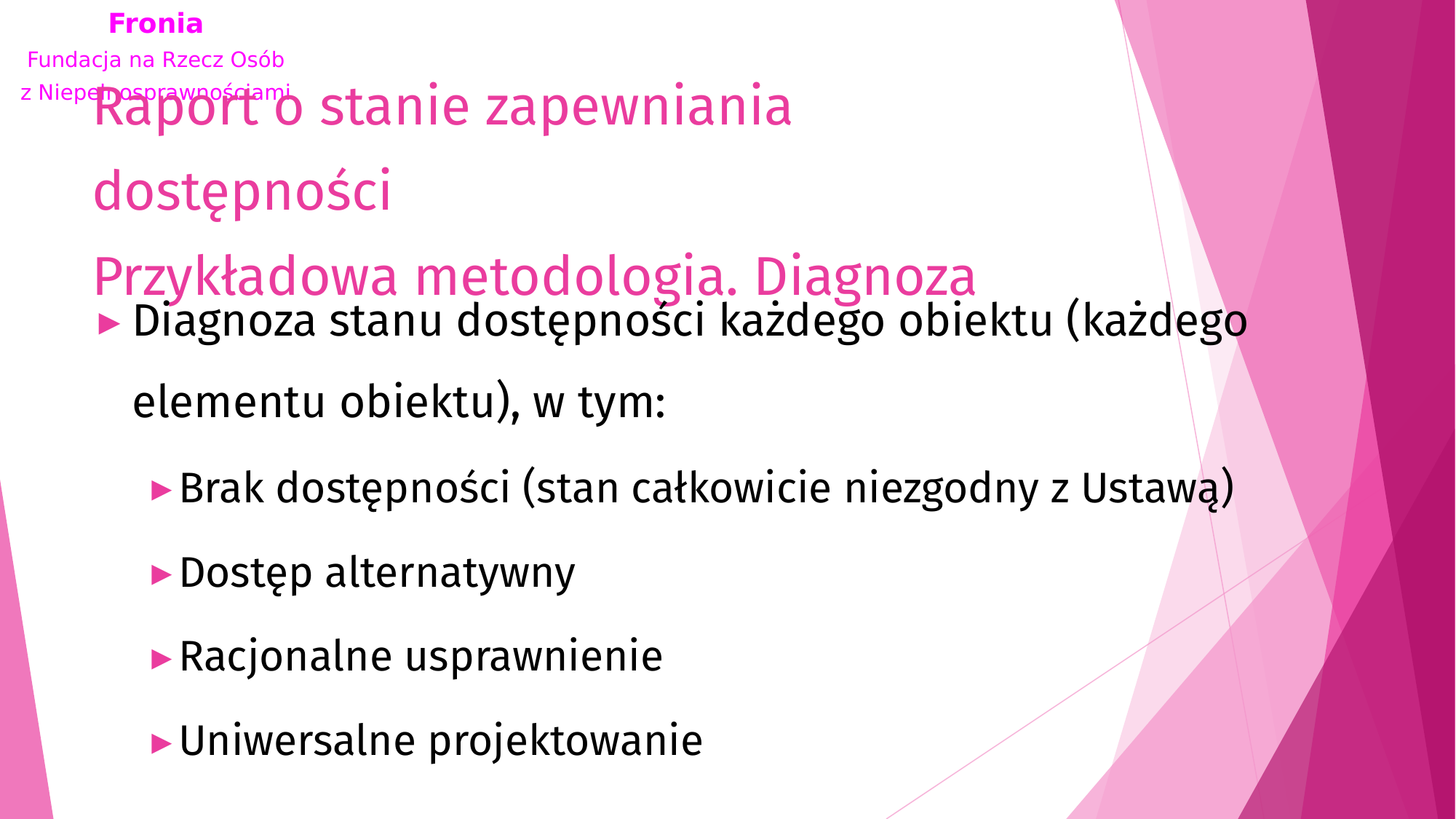

# Raport o stanie zapewniania dostępności Przykładowa metodologia. Diagnoza
Diagnoza stanu dostępności każdego obiektu (każdego elementu obiektu), w tym:
Brak dostępności (stan całkowicie niezgodny z Ustawą)
Dostęp alternatywny
Racjonalne usprawnienie
Uniwersalne projektowanie